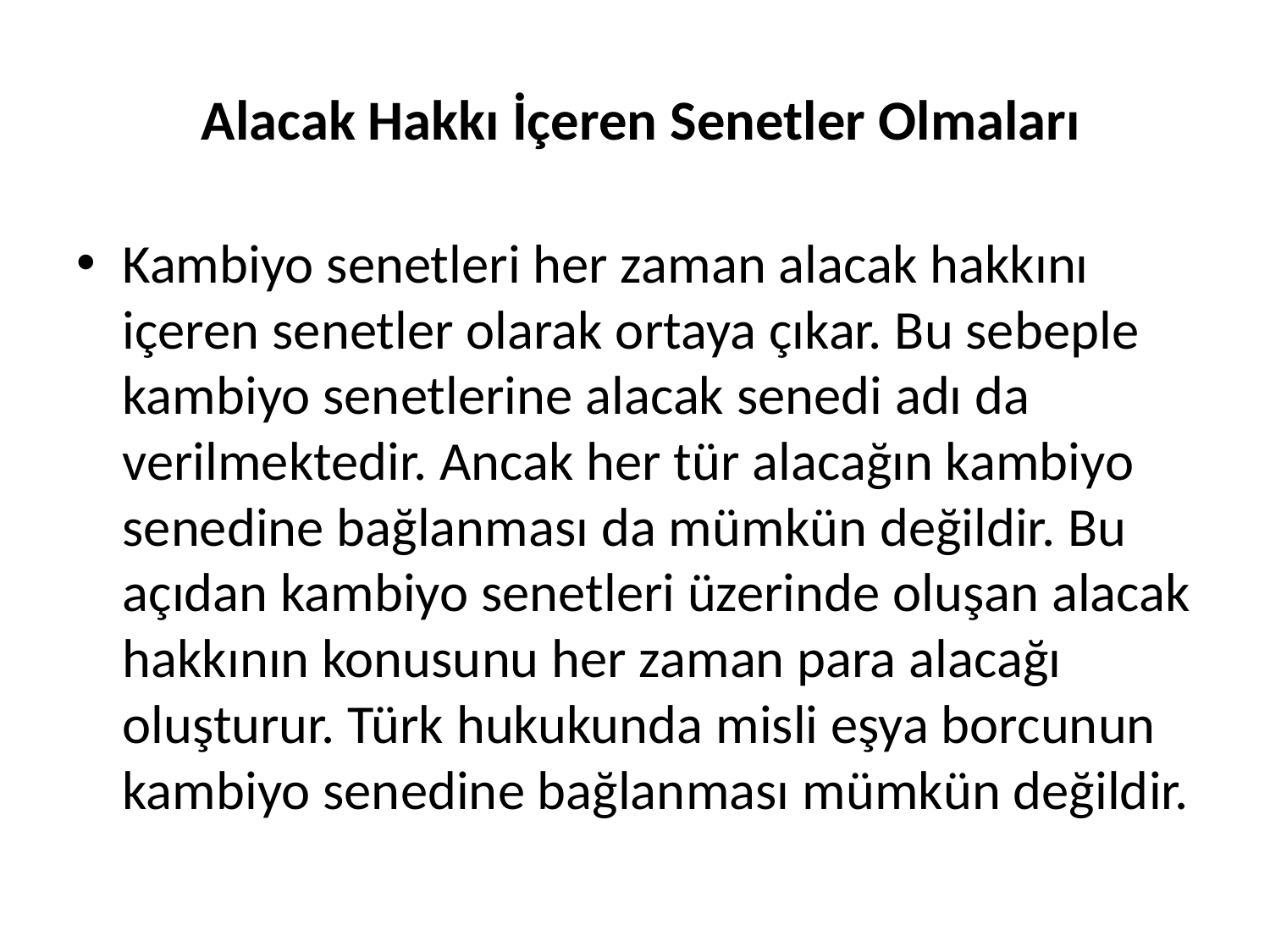

# Alacak Hakkı İçeren Senetler Olmaları
Kambiyo senetleri her zaman alacak hakkını içeren senetler olarak ortaya çıkar. Bu sebeple kambiyo senetlerine alacak senedi adı da verilmektedir. Ancak her tür alacağın kambiyo senedine bağlanması da mümkün değildir. Bu açıdan kambiyo senetleri üzerinde oluşan alacak hakkının konusunu her zaman para alacağı oluşturur. Türk hukukunda misli eşya borcunun kambiyo senedine bağlanması mümkün değildir.